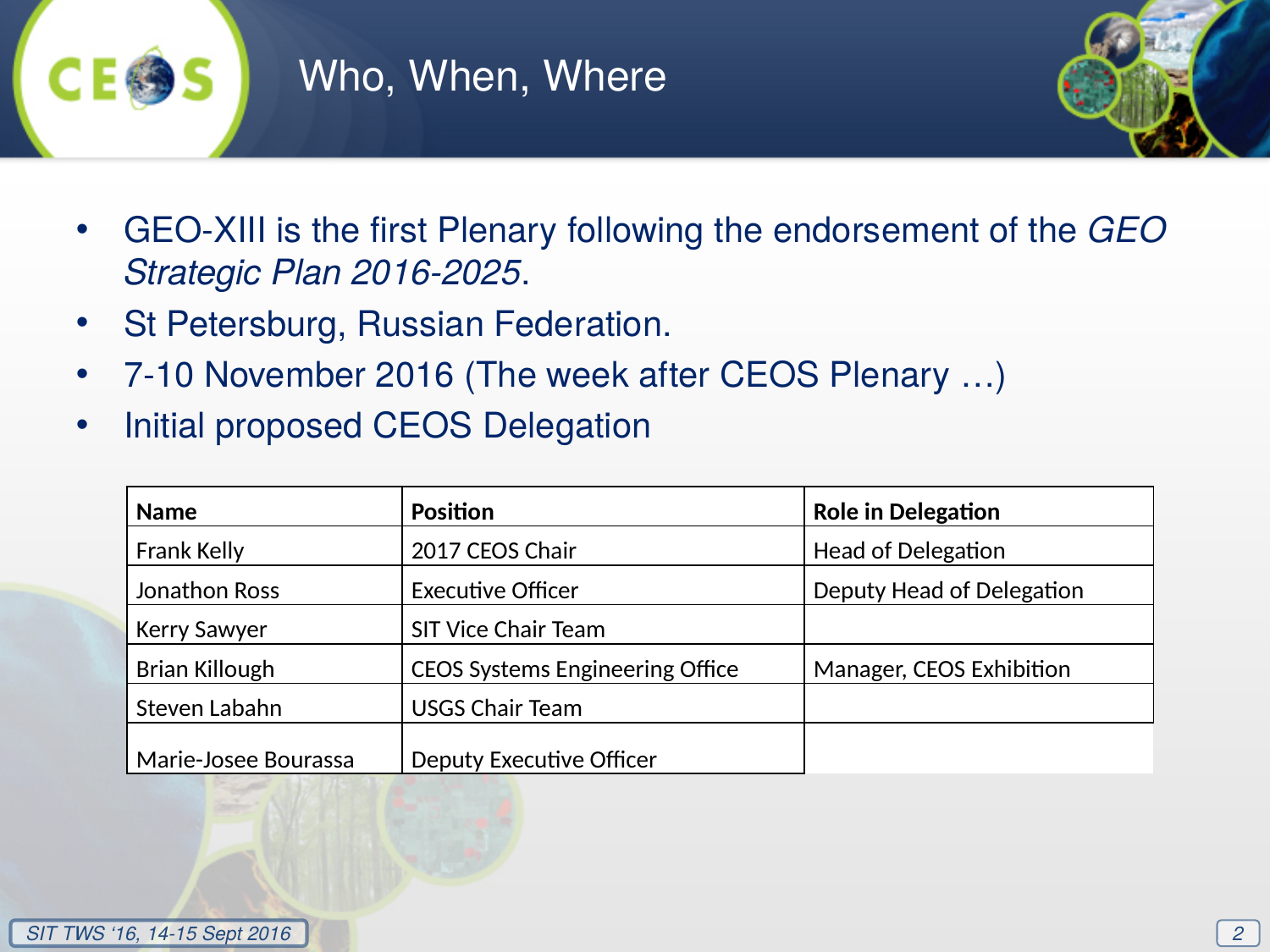

Who, When, Where
GEO-XIII is the first Plenary following the endorsement of the GEO Strategic Plan 2016-2025.
St Petersburg, Russian Federation.
7-10 November 2016 (The week after CEOS Plenary …)
Initial proposed CEOS Delegation

| Name | Position | Role in Delegation |
| --- | --- | --- |
| Frank Kelly | 2017 CEOS Chair | Head of Delegation |
| Jonathon Ross | Executive Officer | Deputy Head of Delegation |
| Kerry Sawyer | SIT Vice Chair Team |  |
| Brian Killough | CEOS Systems Engineering Office | Manager, CEOS Exhibition |
| Steven Labahn | USGS Chair Team |  |
| Marie-Josee Bourassa | Deputy Executive Officer |  |
2